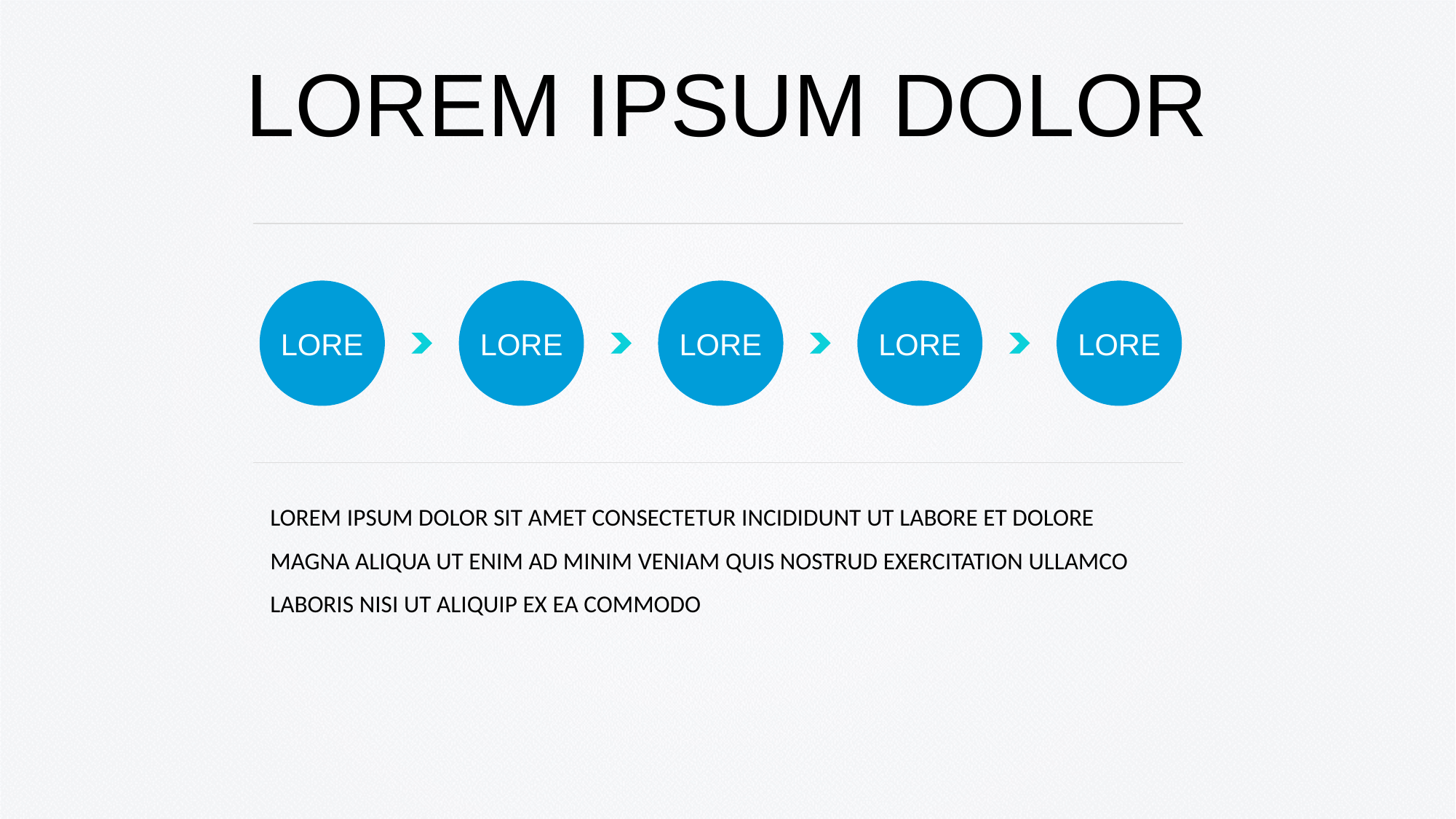

# LOREM IPSUM DOLOR
LORE
LORE
LORE
LORE
LORE

LOREM IPSUM DOLOR SIT AMET CONSECTETUR INCIDIDUNT UT LABORE ET DOLORE MAGNA ALIQUA UT ENIM AD MINIM VENIAM QUIS NOSTRUD EXERCITATION ULLAMCO LABORIS NISI UT ALIQUIP EX EA COMMODO